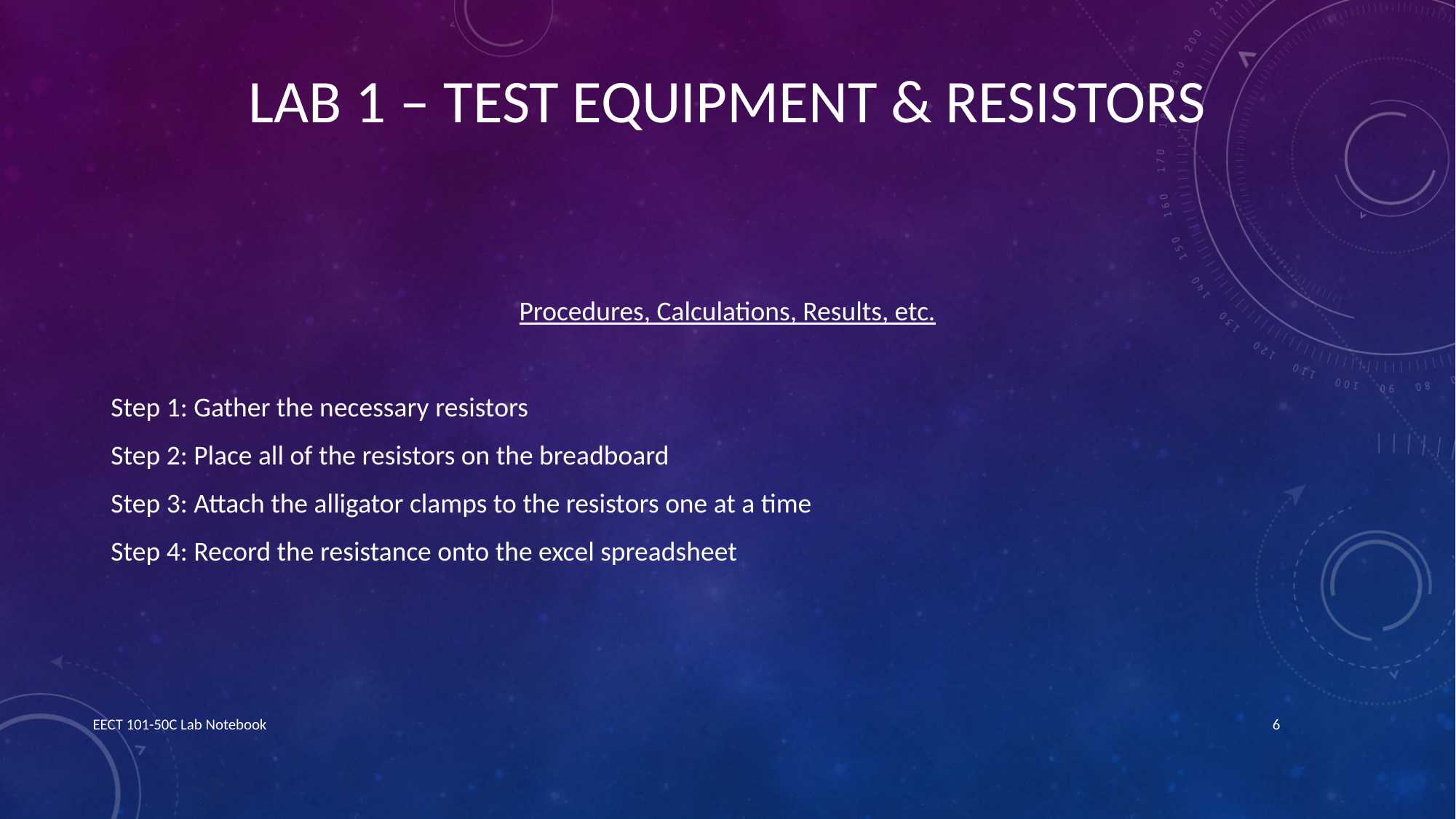

# Lab 1 – Test Equipment & Resistors
Procedures, Calculations, Results, etc.

Step 1: Gather the necessary resistors
Step 2: Place all of the resistors on the breadboard
Step 3: Attach the alligator clamps to the resistors one at a time
Step 4: Record the resistance onto the excel spreadsheet

EECT 101-50C Lab Notebook
6